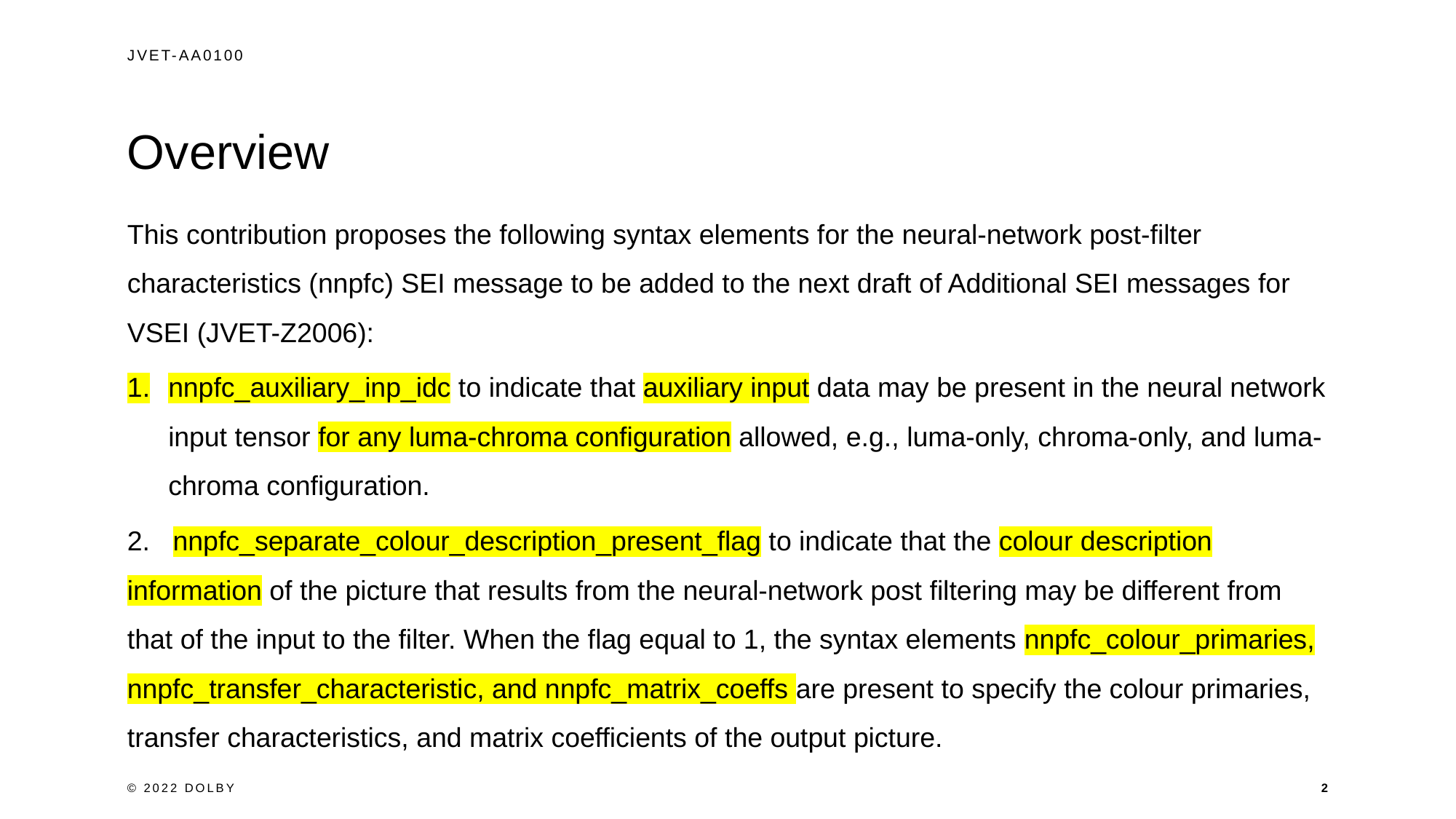

JVET-AA0100
# Overview
This contribution proposes the following syntax elements for the neural-network post-filter characteristics (nnpfc) SEI message to be added to the next draft of Additional SEI messages for VSEI (JVET-Z2006):
nnpfc_auxiliary_inp_idc to indicate that auxiliary input data may be present in the neural network input tensor for any luma-chroma configuration allowed, e.g., luma-only, chroma-only, and luma-chroma configuration.
2.   nnpfc_separate_colour_description_present_flag to indicate that the colour description information of the picture that results from the neural-network post filtering may be different from that of the input to the filter. When the flag equal to 1, the syntax elements nnpfc_colour_primaries, nnpfc_transfer_characteristic, and nnpfc_matrix_coeffs are present to specify the colour primaries, transfer characteristics, and matrix coefficients of the output picture.
© 2022 DOLBY
2